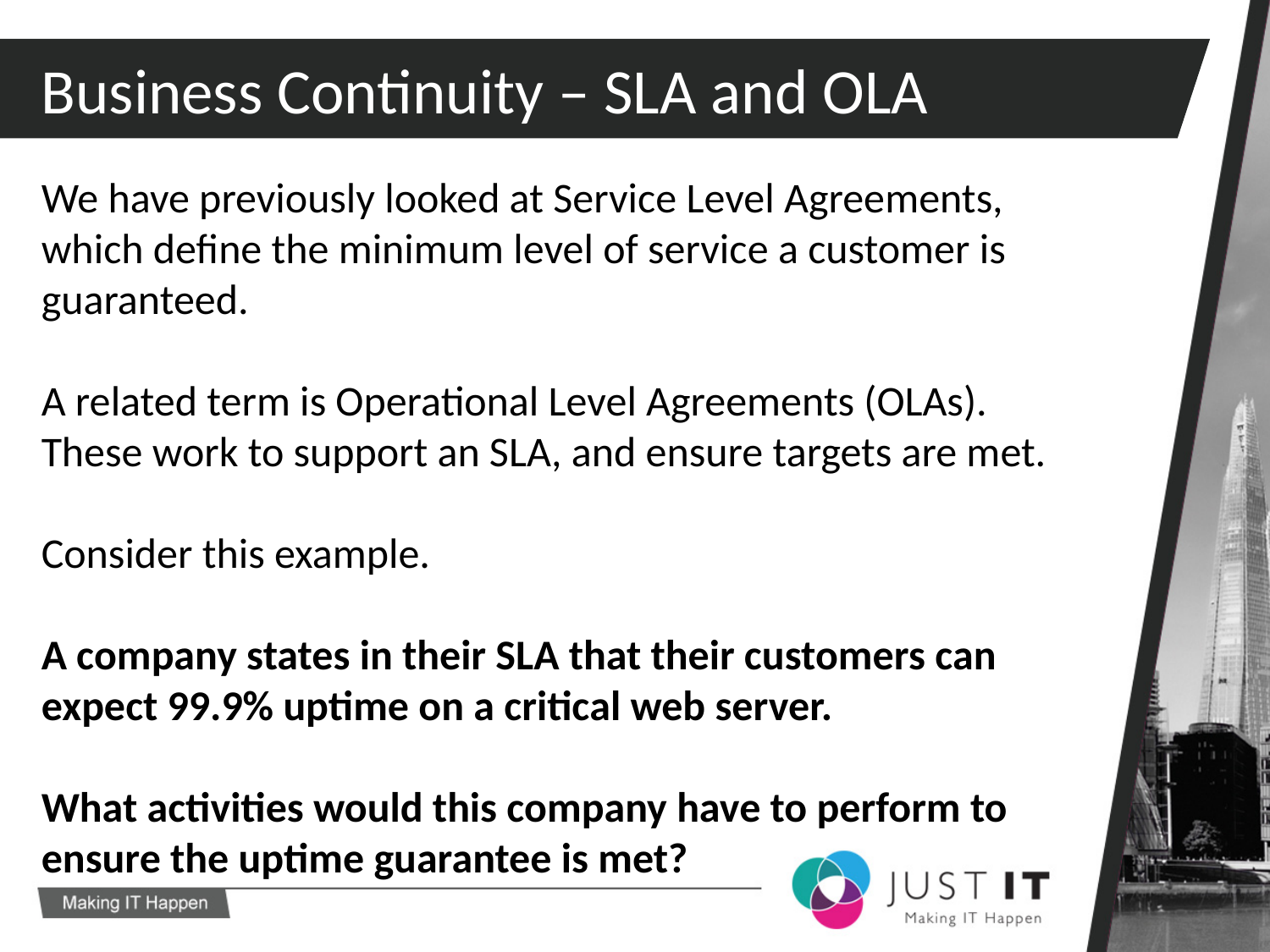

Business Continuity – SLA and OLA
We have previously looked at Service Level Agreements, which define the minimum level of service a customer is guaranteed.

A related term is Operational Level Agreements (OLAs).  These work to support an SLA, and ensure targets are met.

Consider this example.

A company states in their SLA that their customers can expect 99.9% uptime on a critical web server.

What activities would this company have to perform to ensure the uptime guarantee is met?